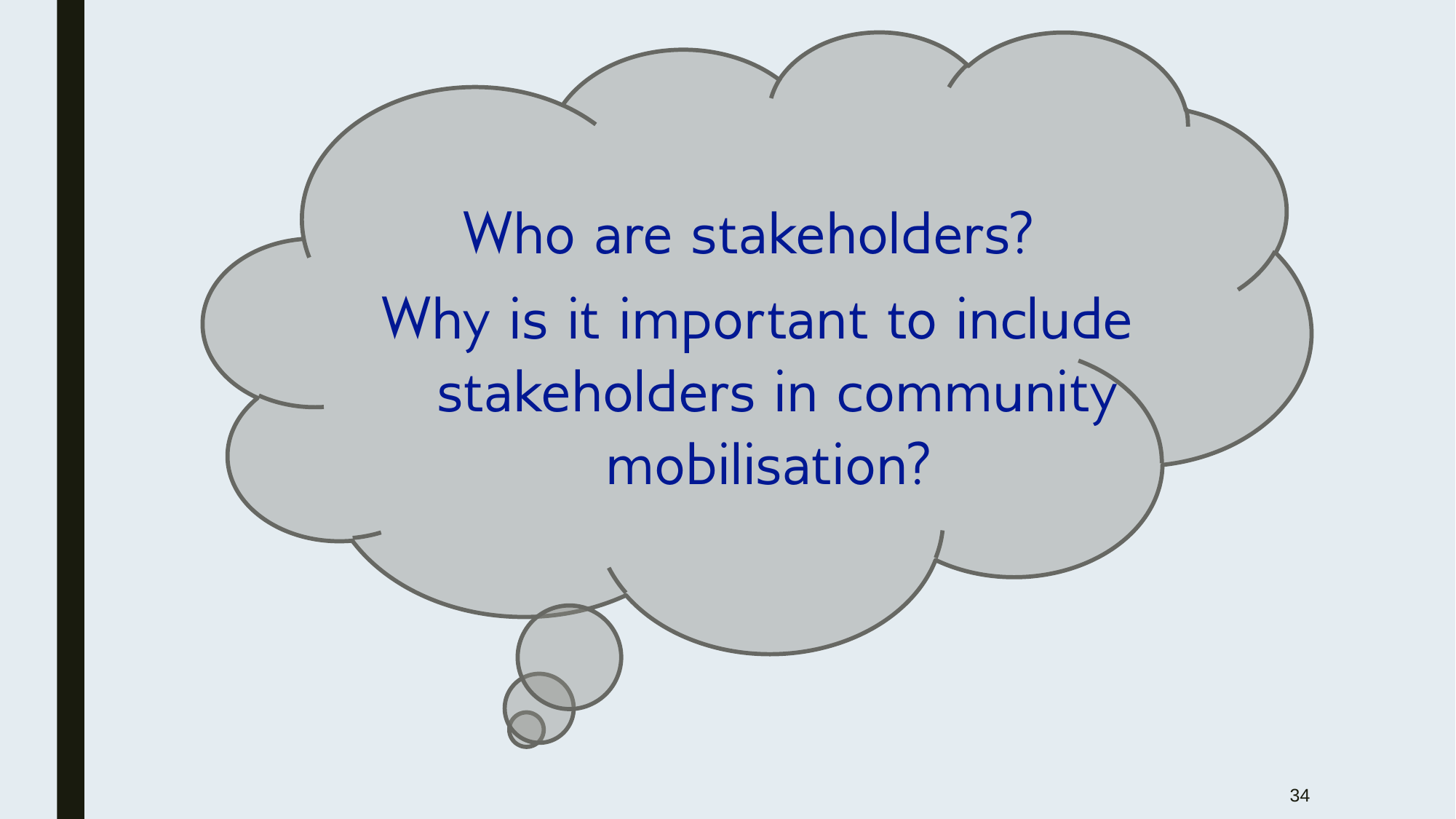

Who are stakeholders?
Why is it important to include stakeholders in community mobilisation?

34